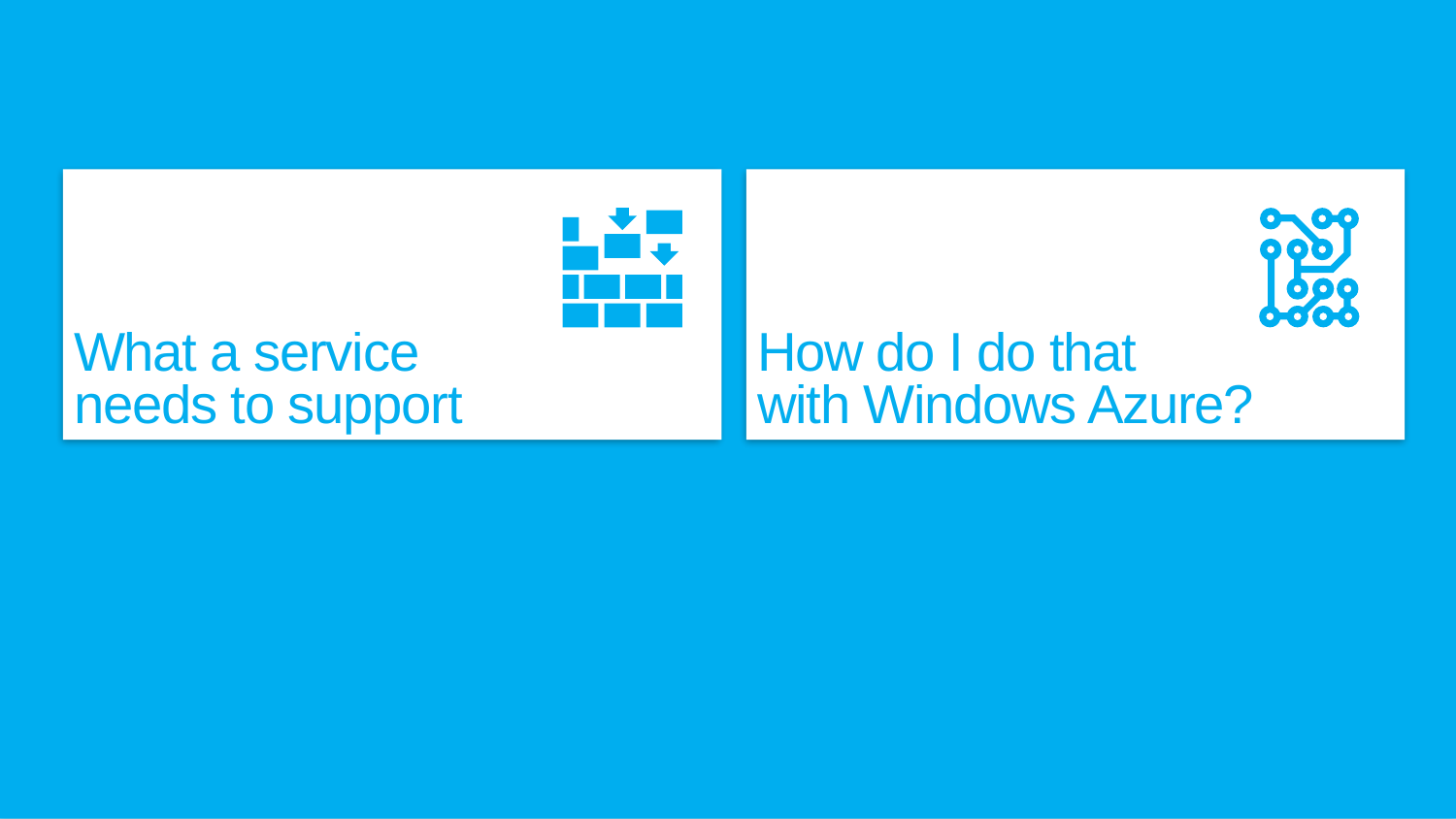

# Building a Cloud Service with Window Azure
What a service
needs to support
How do I do that
with Windows Azure?

Windows Azure Compute
Web Role
Full IIS support
ASP.NET MVC & Web API
Windows Azure Storage
Table Storage
Blob Storage
Secure, web based API for
channel URI registration
Persistent storage of channel URI
Storage for tile and toast images